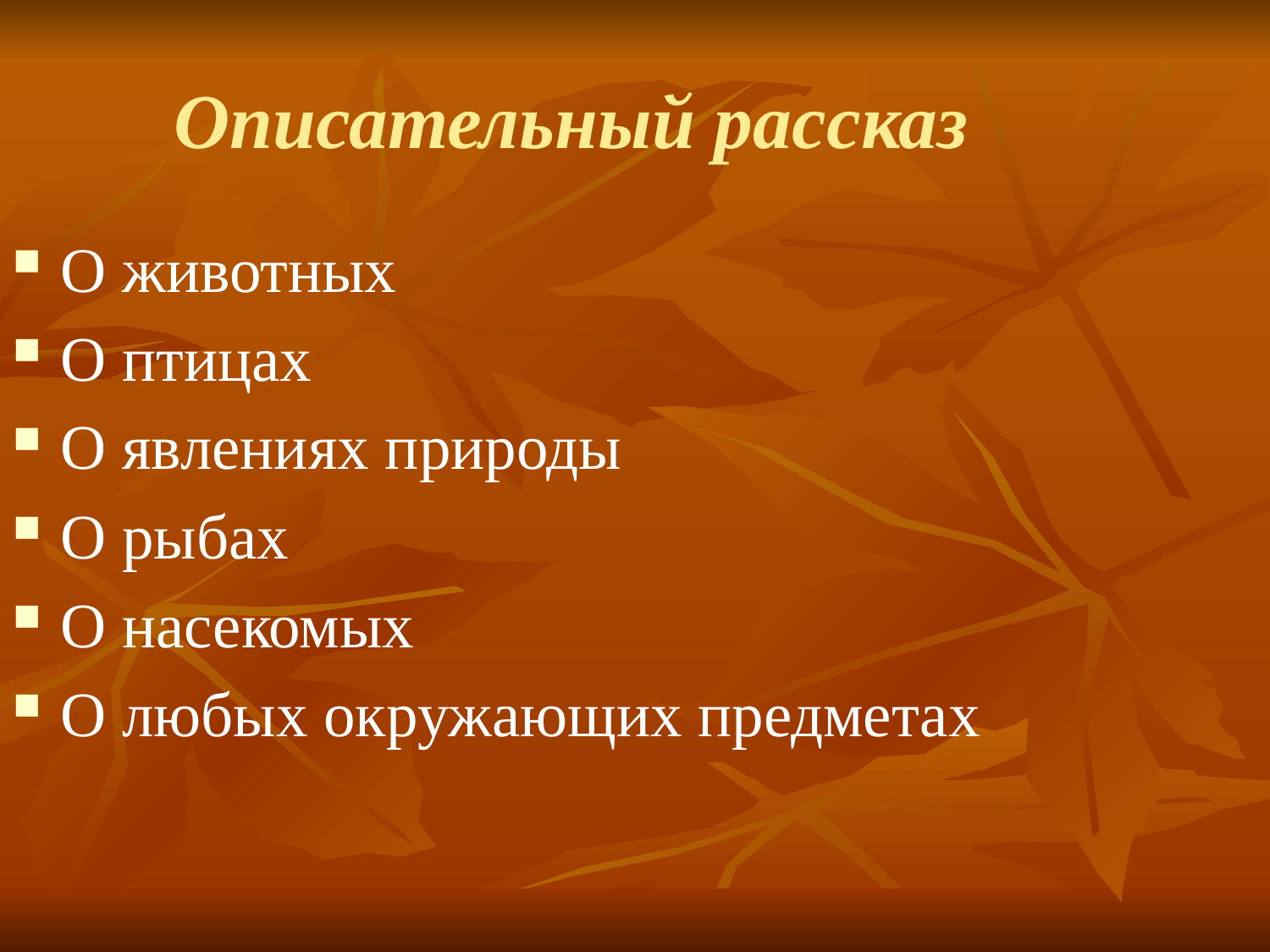

Описательный рассказ
О животных
О птицах
О явлениях природы
О рыбах
О насекомых
О любых окружающих предметах